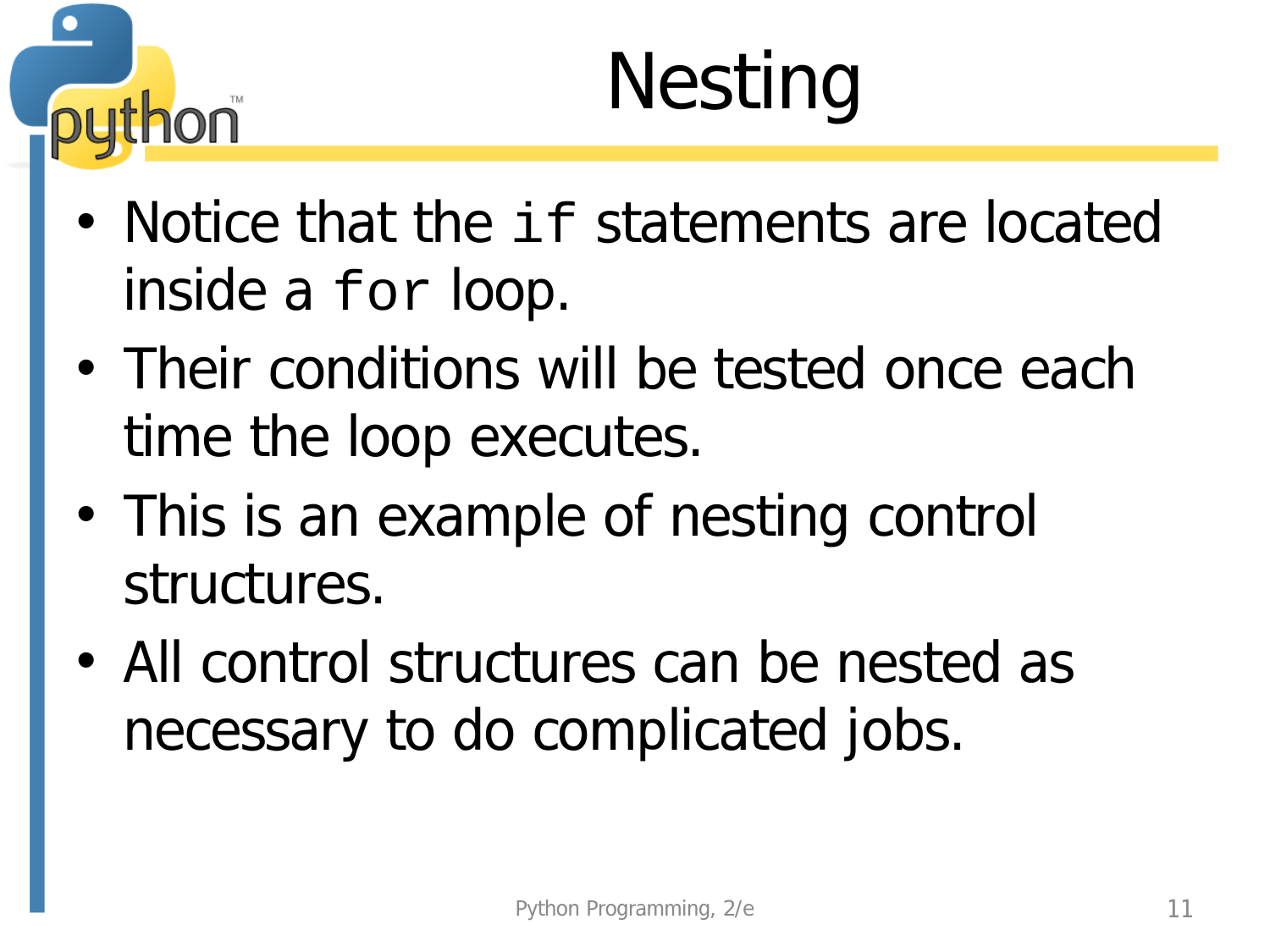

# Nesting
Notice that the if statements are located inside a for loop.
Their conditions will be tested once each time the loop executes.
This is an example of nesting control structures.
All control structures can be nested as necessary to do complicated jobs.
Python Programming, 2/e
11